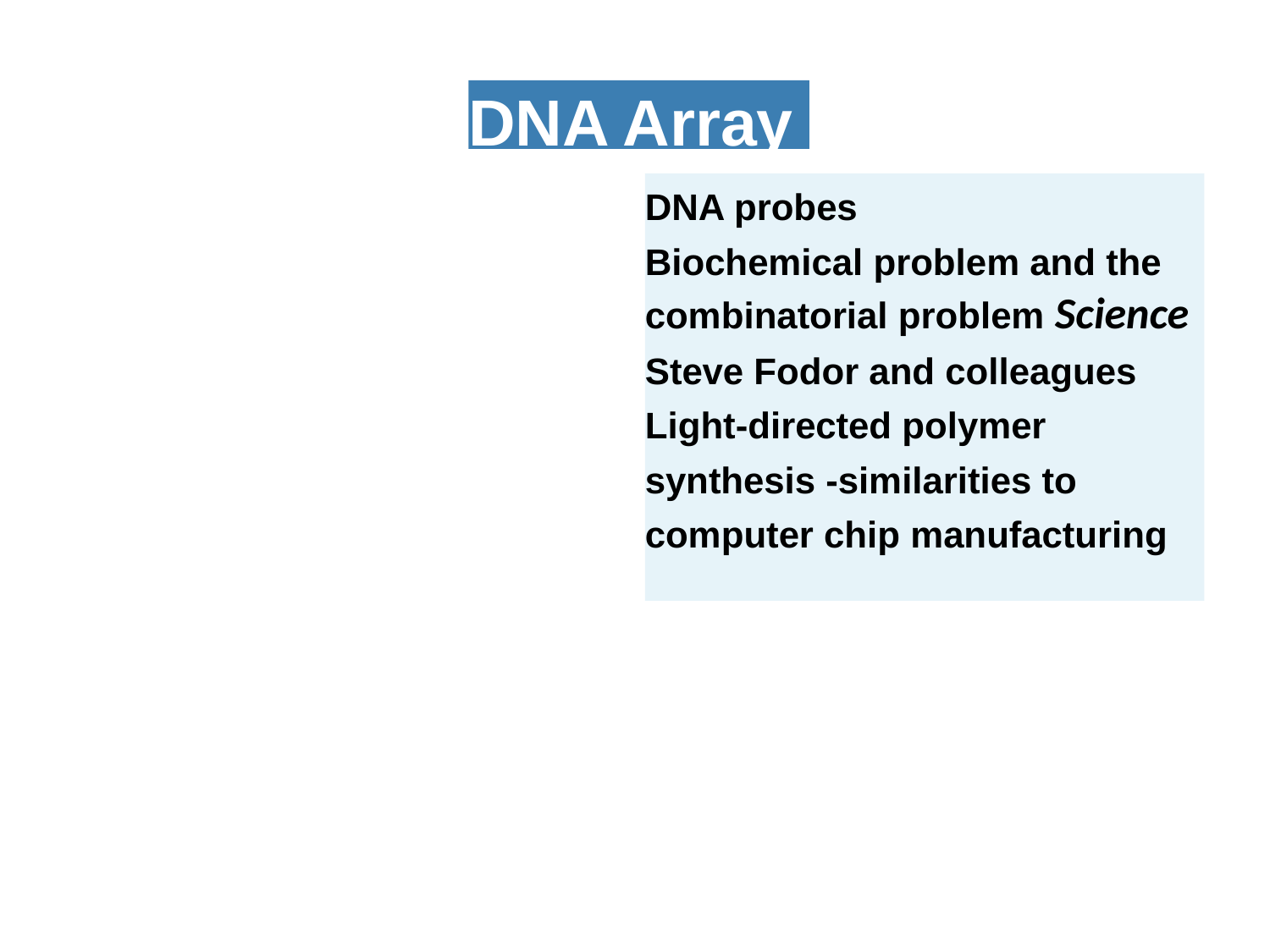

DNA Array
DNA probes
Biochemical problem and the combinatorial problem Science
Steve Fodor and colleagues Light-directed polymer synthesis -similarities to computer chip manufacturing